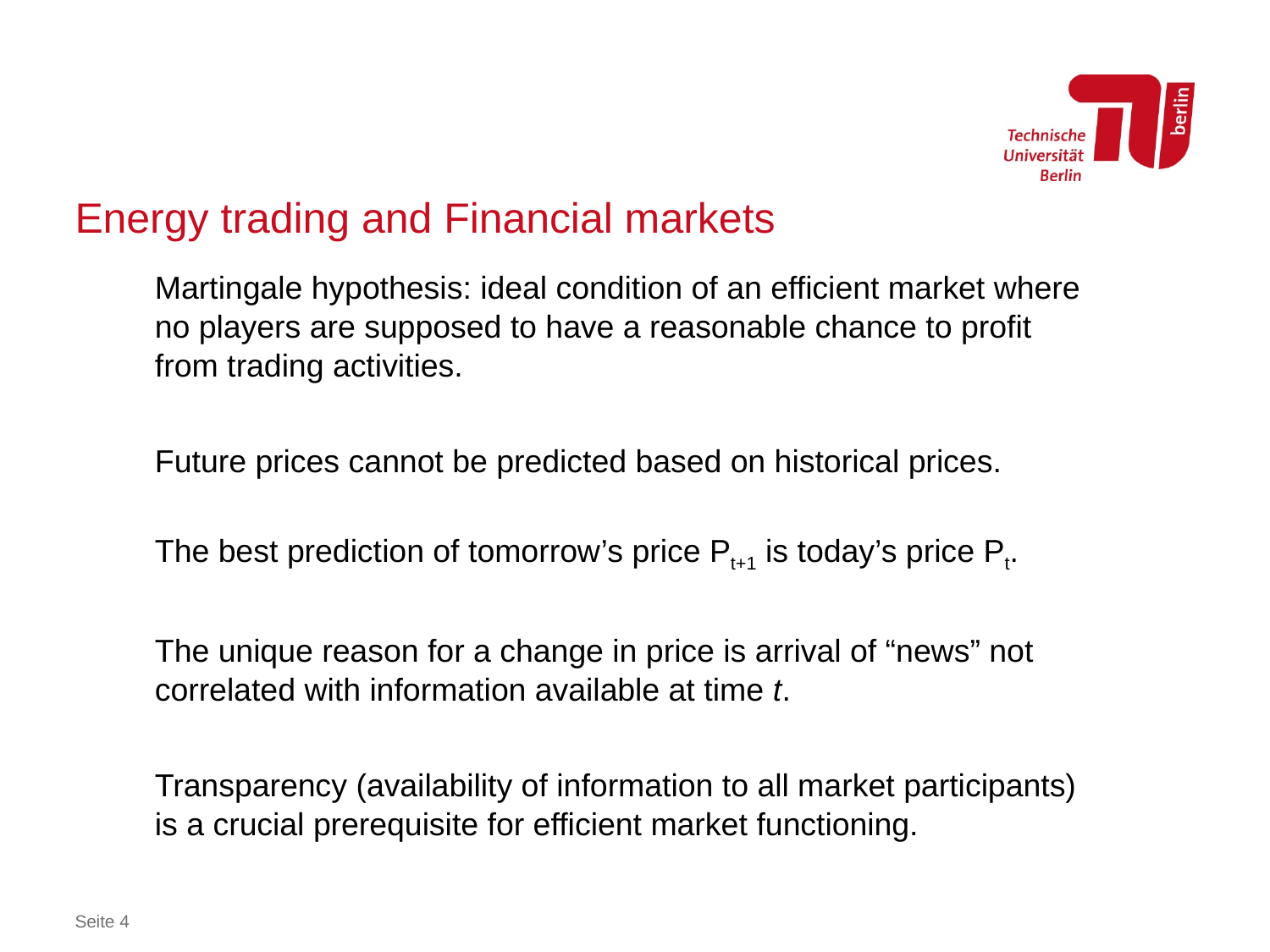

# Energy trading and Financial markets
Martingale hypothesis: ideal condition of an efficient market where no players are supposed to have a reasonable chance to profit from trading activities.

Future prices cannot be predicted based on historical prices.

The best prediction of tomorrow’s price Pt+1 is today’s price Pt.

The unique reason for a change in price is arrival of “news” not correlated with information available at time t.

Transparency (availability of information to all market participants) is a crucial prerequisite for efficient market functioning.

Seite 4